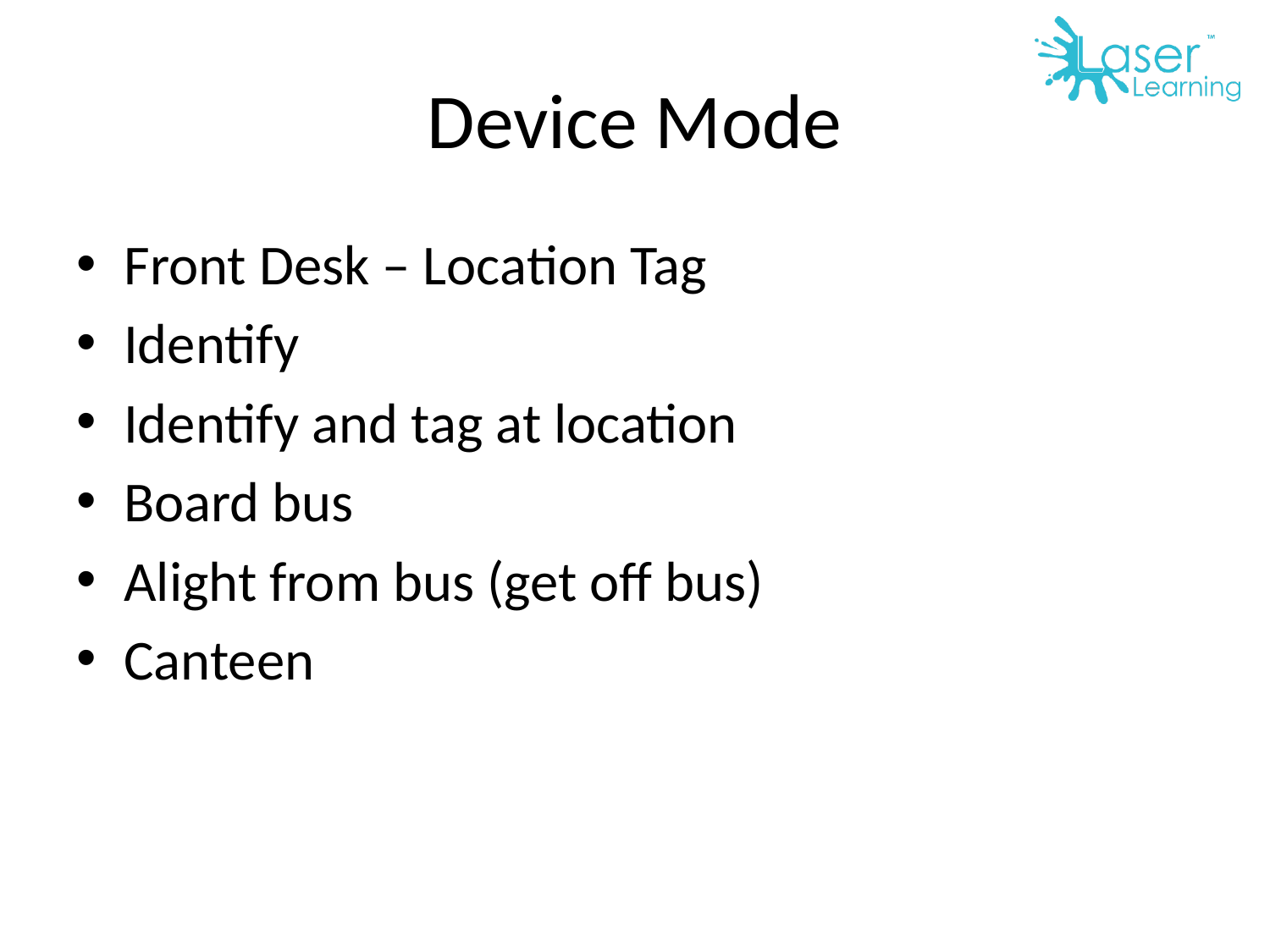

Device Mode
Front Desk – Location Tag
Identify
Identify and tag at location
Board bus
Alight from bus (get off bus)
Canteen